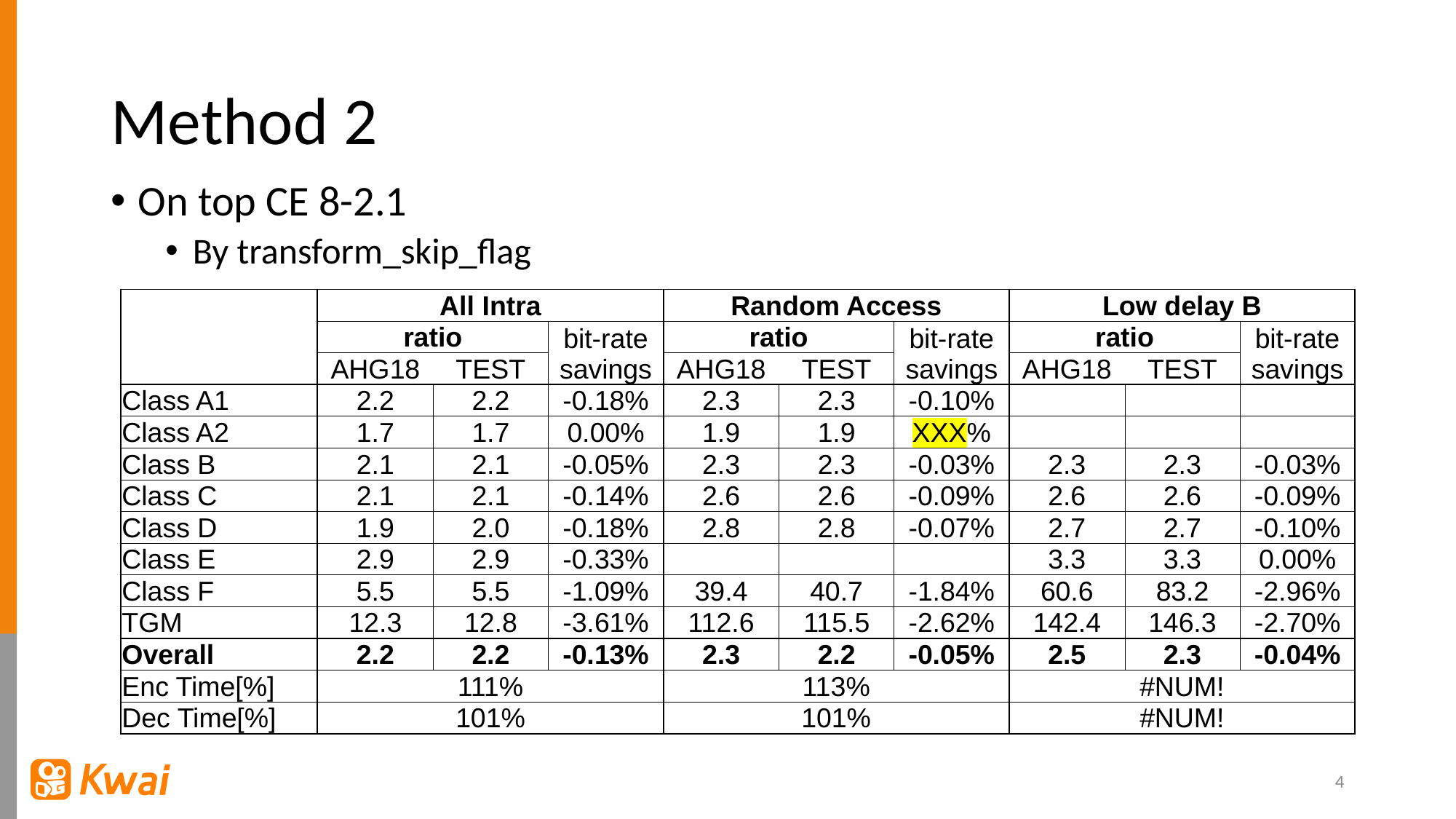

# Method 2
On top CE 8-2.1
By transform_skip_flag

|  | All Intra |  |  | Random Access |  |  | Low delay B |  |  |
| --- | --- | --- | --- | --- | --- | --- | --- | --- | --- |
|  | ratio |  | bit-rate savings | ratio |  | bit-rate savings | ratio |  | bit-rate savings |
|  | AHG18 | TEST |  | AHG18 | TEST |  | AHG18 | TEST |  |
| Class A1 | 2.2 | 2.2 | -0.18% | 2.3 | 2.3 | -0.10% |  |  |  |
| Class A2 | 1.7 | 1.7 | 0.00% | 1.9 | 1.9 | XXX% |  |  |  |
| Class B | 2.1 | 2.1 | -0.05% | 2.3 | 2.3 | -0.03% | 2.3 | 2.3 | -0.03% |
| Class C | 2.1 | 2.1 | -0.14% | 2.6 | 2.6 | -0.09% | 2.6 | 2.6 | -0.09% |
| Class D | 1.9 | 2.0 | -0.18% | 2.8 | 2.8 | -0.07% | 2.7 | 2.7 | -0.10% |
| Class E | 2.9 | 2.9 | -0.33% |  |  |  | 3.3 | 3.3 | 0.00% |
| Class F | 5.5 | 5.5 | -1.09% | 39.4 | 40.7 | -1.84% | 60.6 | 83.2 | -2.96% |
| TGM | 12.3 | 12.8 | -3.61% | 112.6 | 115.5 | -2.62% | 142.4 | 146.3 | -2.70% |
| Overall | 2.2 | 2.2 | -0.13% | 2.3 | 2.2 | -0.05% | 2.5 | 2.3 | -0.04% |
| Enc Time[%] | 111% |  |  | 113% |  |  | #NUM! |  |  |
| Dec Time[%] | 101% |  |  | 101% |  |  | #NUM! |  |  |
4